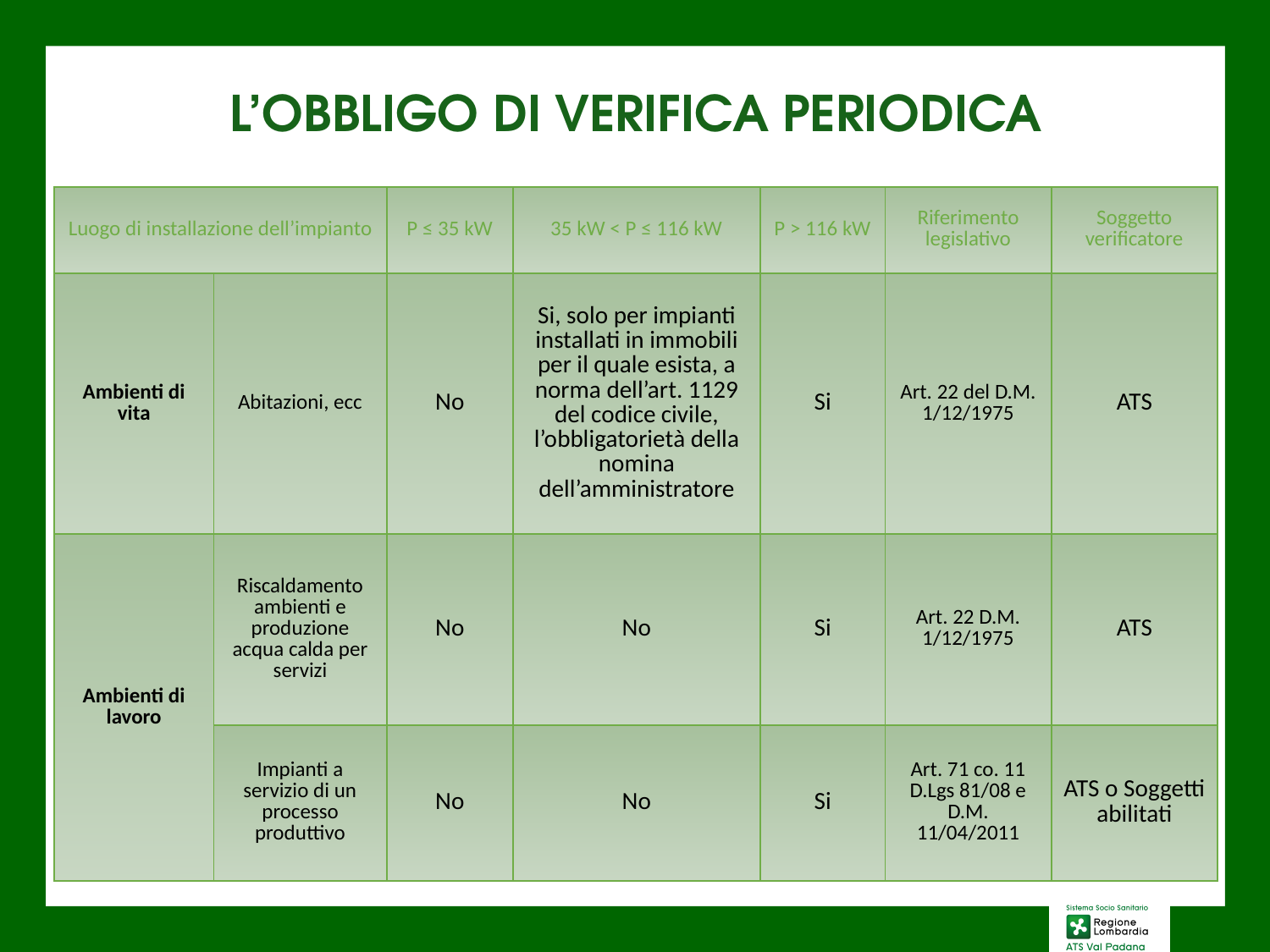

L’OBBLIGO DI VERIFICA PERIODICA
| Luogo di installazione dell’impianto |  | P ≤ 35 kW | 35 kW < P ≤ 116 kW | P > 116 kW | Riferimento legislativo | Soggetto verificatore |
| --- | --- | --- | --- | --- | --- | --- |
| Ambienti di vita | Abitazioni, ecc | No | Si, solo per impianti installati in immobili per il quale esista, a norma dell’art. 1129 del codice civile, l’obbligatorietà della nomina dell’amministratore | Si | Art. 22 del D.M. 1/12/1975 | ATS |
| Ambienti di lavoro | Riscaldamento ambienti e produzione acqua calda per servizi | No | No | Si | Art. 22 D.M. 1/12/1975 | ATS |
|  | Impianti a servizio di un processo produttivo | No | No | Si | Art. 71 co. 11 D.Lgs 81/08 e D.M. 11/04/2011 | ATS o Soggetti abilitati |